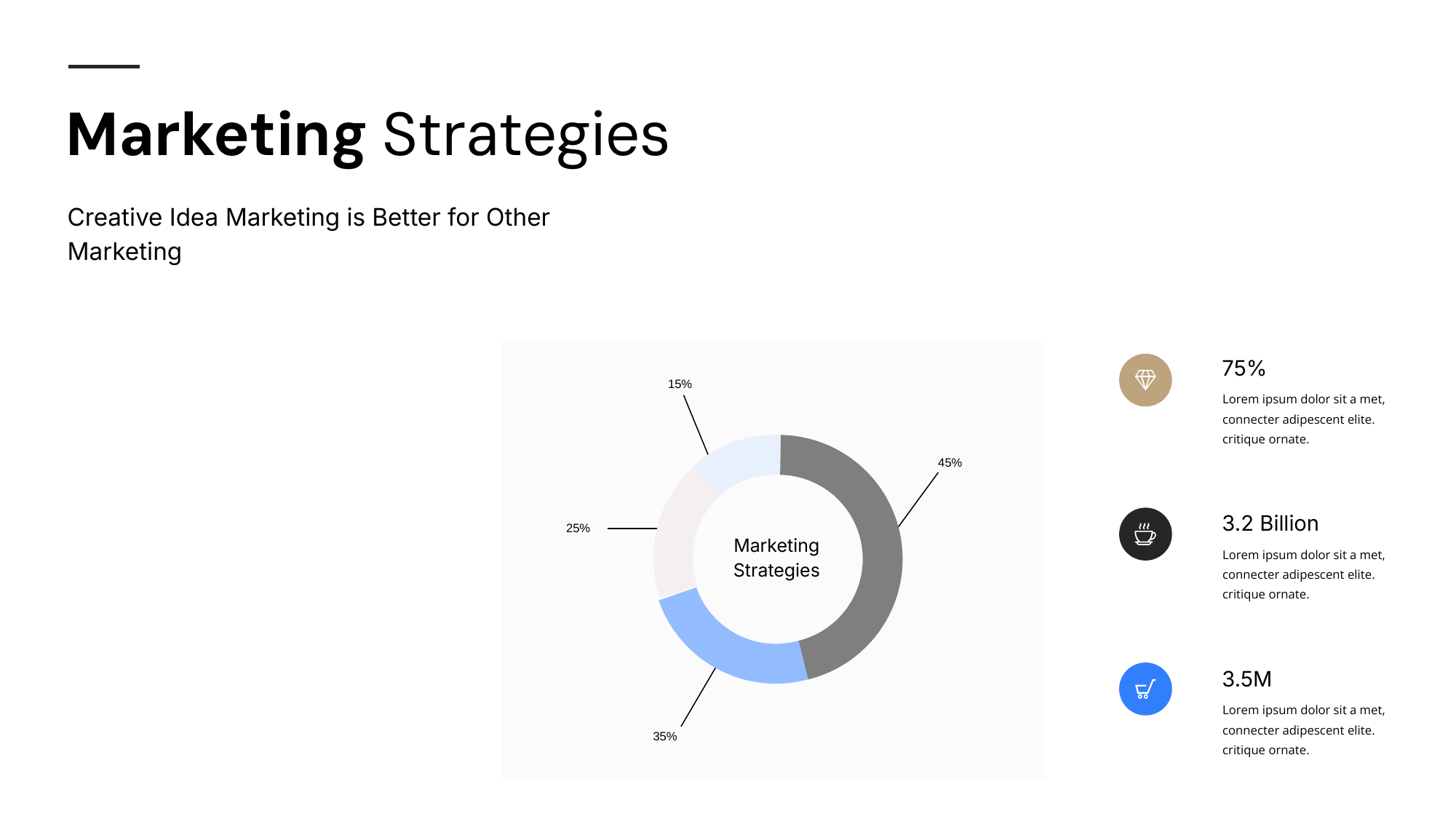

Marketing Strategies
Creative Idea Marketing is Better for Other Marketing

75%

15%
Lorem ipsum dolor sit a met, connecter adipescent elite. critique ornate.

45%
3.2 Billion

25%

Marketing Strategies
Lorem ipsum dolor sit a met, connecter adipescent elite. critique ornate.
3.5M

Lorem ipsum dolor sit a met, connecter adipescent elite. critique ornate.
35%